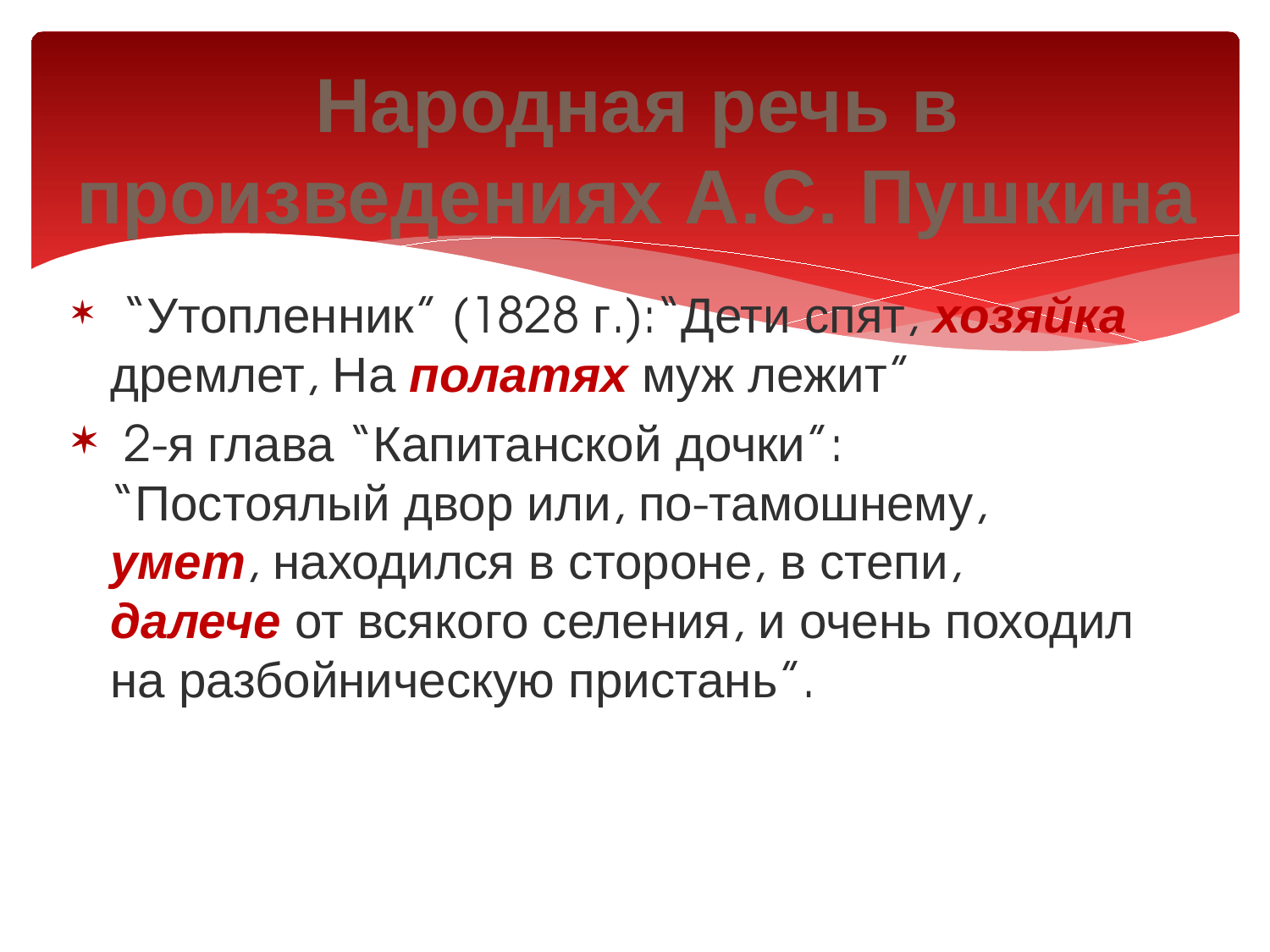

# Народная речь в произведениях А.С. Пушкина
 “Утопленник” (1828 г.):“Дети спят, хозяйка дремлет, На полатях муж лежит”
 2-я глава “Капитанской дочки”: “Постоялый двор или, по-тамошнему, умет, находился в стороне, в степи, далече от всякого селения, и очень походил на разбойническую пристань”.